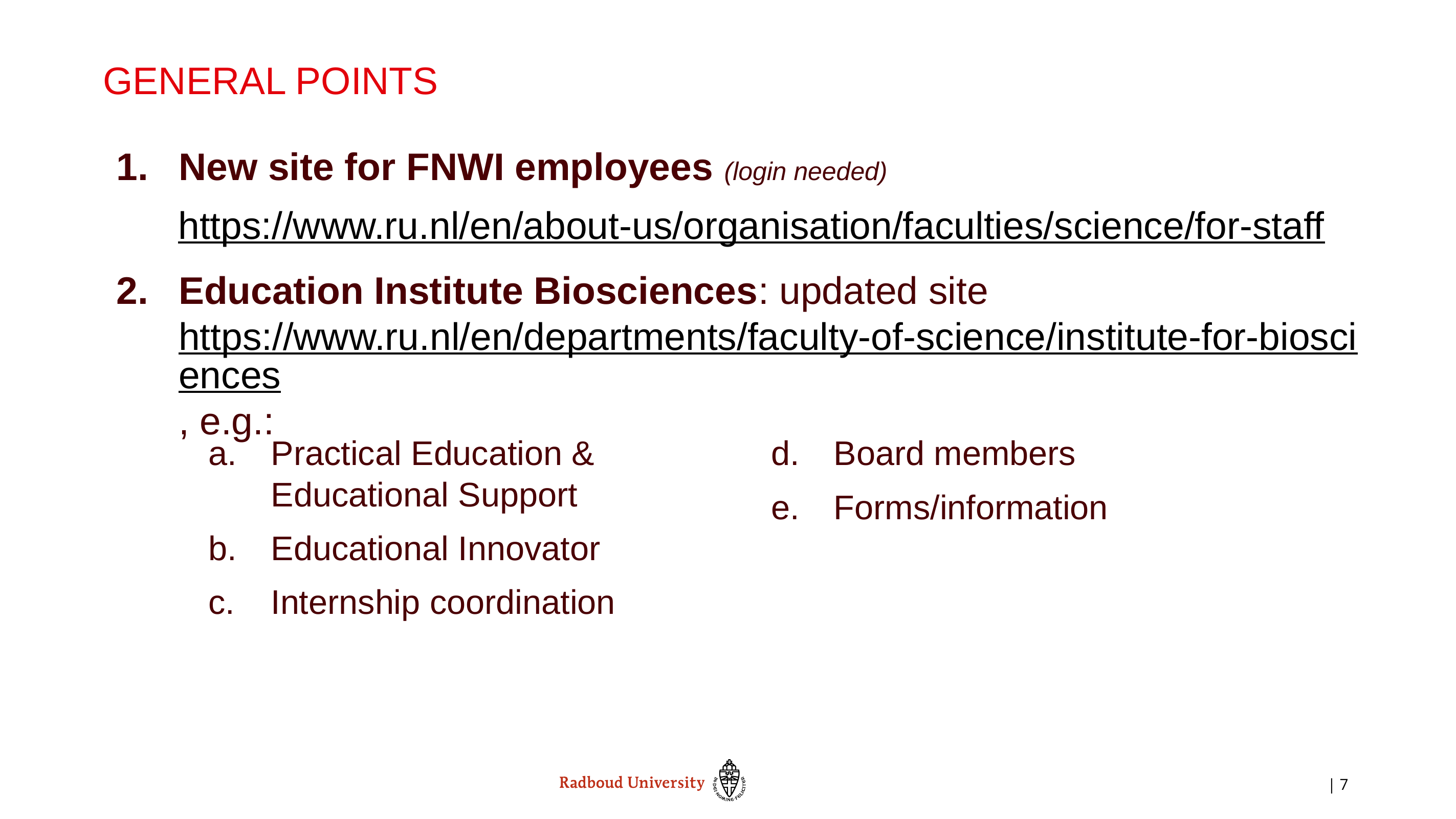

# General points
New site for FNWI employees (login needed)
https://www.ru.nl/en/about-us/organisation/faculties/science/for-staff
Education Institute Biosciences: updated site https://www.ru.nl/en/departments/faculty-of-science/institute-for-biosciences, e.g.:
Practical Education & Educational Support
Educational Innovator
Internship coordination
Board members
Forms/information
| 7